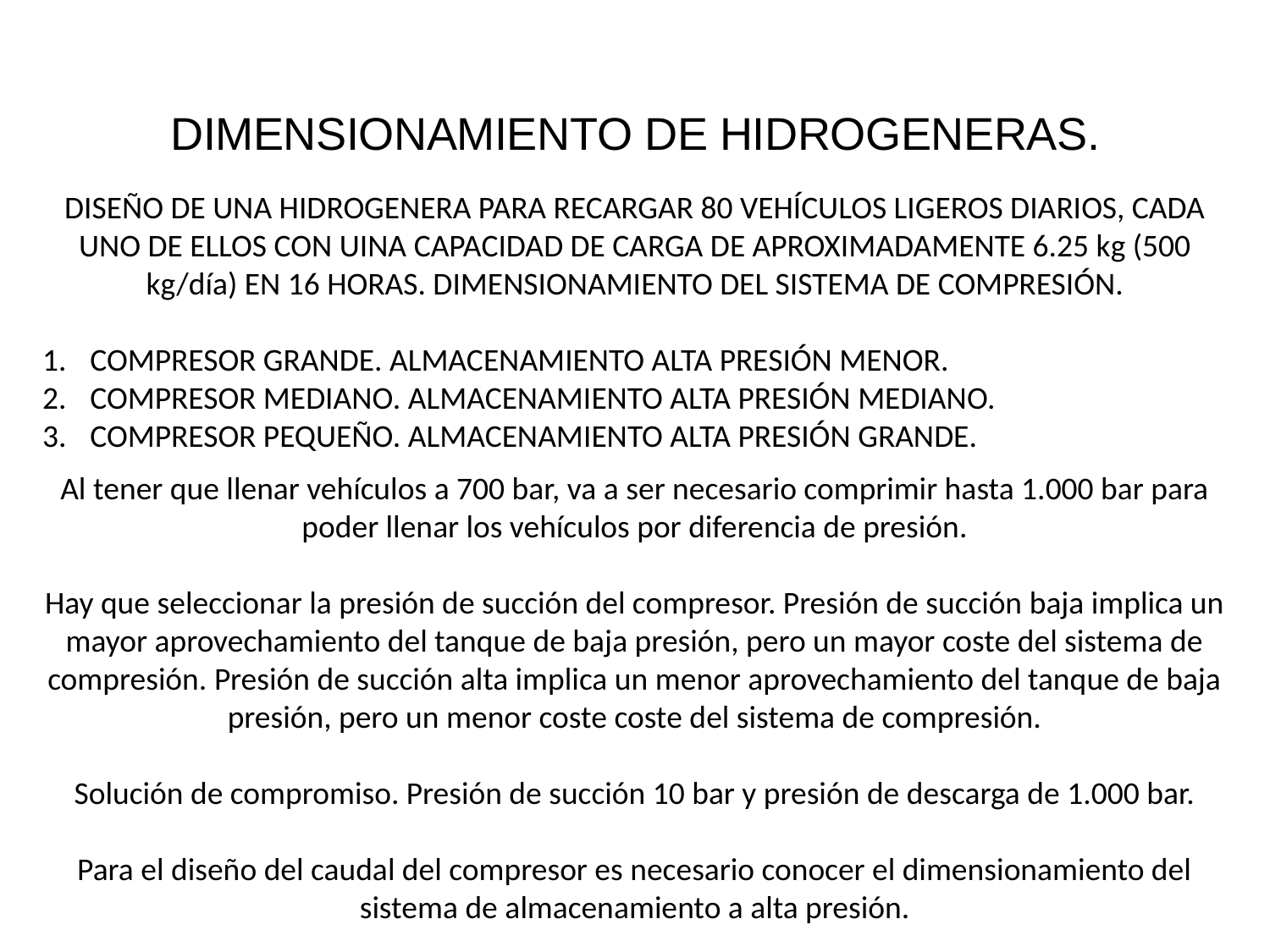

DIMENSIONAMIENTO DE HIDROGENERAS.
DISEÑO DE UNA HIDROGENERA PARA RECARGAR 80 VEHÍCULOS LIGEROS DIARIOS, CADA UNO DE ELLOS CON UINA CAPACIDAD DE CARGA DE APROXIMADAMENTE 6.25 kg (500 kg/día) EN 16 HORAS. DIMENSIONAMIENTO DEL SISTEMA DE COMPRESIÓN.

COMPRESOR GRANDE. ALMACENAMIENTO ALTA PRESIÓN MENOR.
COMPRESOR MEDIANO. ALMACENAMIENTO ALTA PRESIÓN MEDIANO.
COMPRESOR PEQUEÑO. ALMACENAMIENTO ALTA PRESIÓN GRANDE.
Al tener que llenar vehículos a 700 bar, va a ser necesario comprimir hasta 1.000 bar para poder llenar los vehículos por diferencia de presión.

Hay que seleccionar la presión de succión del compresor. Presión de succión baja implica un mayor aprovechamiento del tanque de baja presión, pero un mayor coste del sistema de compresión. Presión de succión alta implica un menor aprovechamiento del tanque de baja presión, pero un menor coste coste del sistema de compresión.

Solución de compromiso. Presión de succión 10 bar y presión de descarga de 1.000 bar.

Para el diseño del caudal del compresor es necesario conocer el dimensionamiento del sistema de almacenamiento a alta presión.